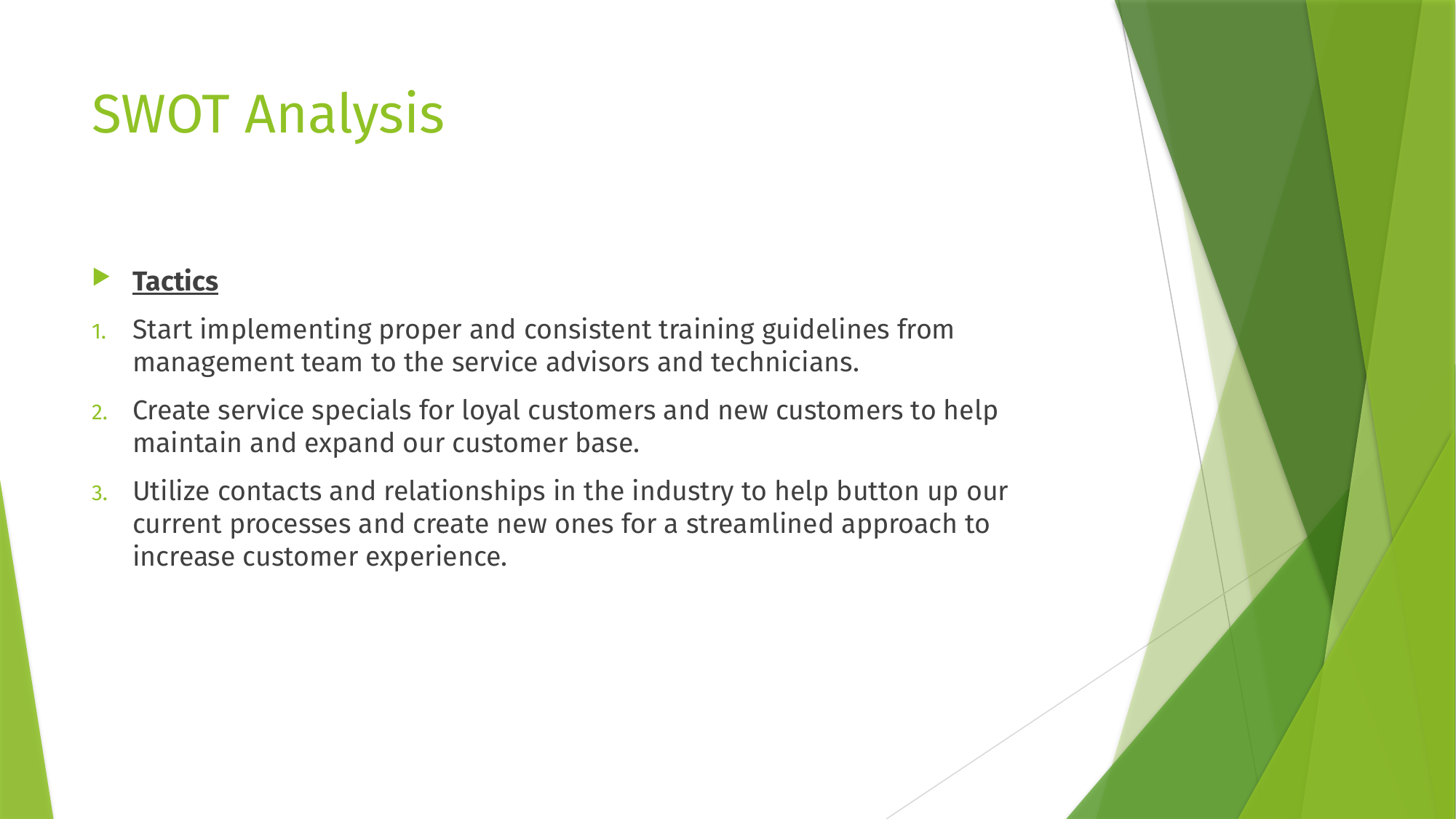

# SWOT Analysis
Tactics
Start implementing proper and consistent training guidelines from management team to the service advisors and technicians.
Create service specials for loyal customers and new customers to help maintain and expand our customer base.
Utilize contacts and relationships in the industry to help button up our current processes and create new ones for a streamlined approach to increase customer experience.